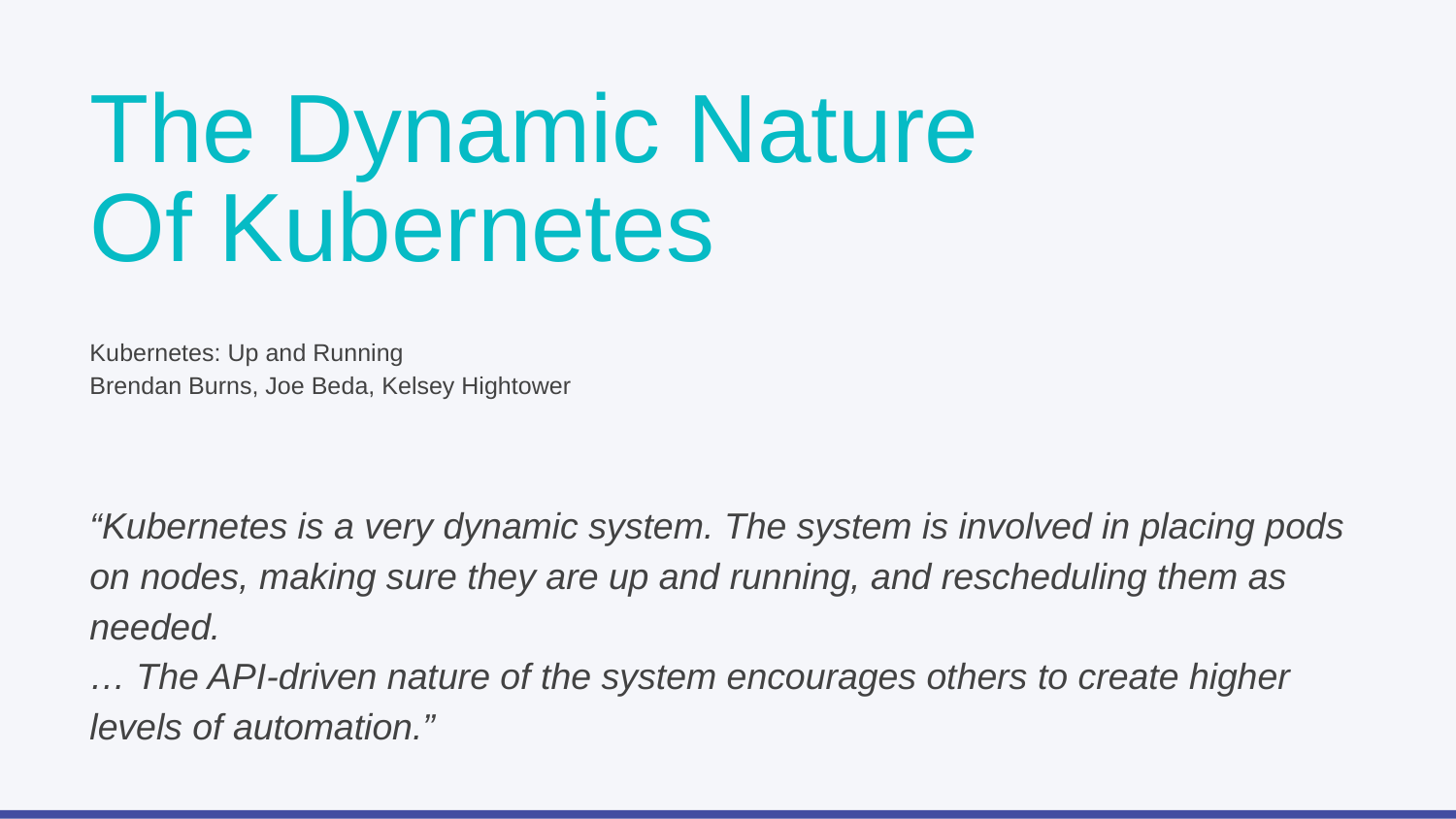

# The Dynamic Nature Of Kubernetes
Kubernetes: Up and Running
Brendan Burns, Joe Beda, Kelsey Hightower
“Kubernetes is a very dynamic system. The system is involved in placing pods on nodes, making sure they are up and running, and rescheduling them as needed.
… The API-driven nature of the system encourages others to create higher levels of automation.”